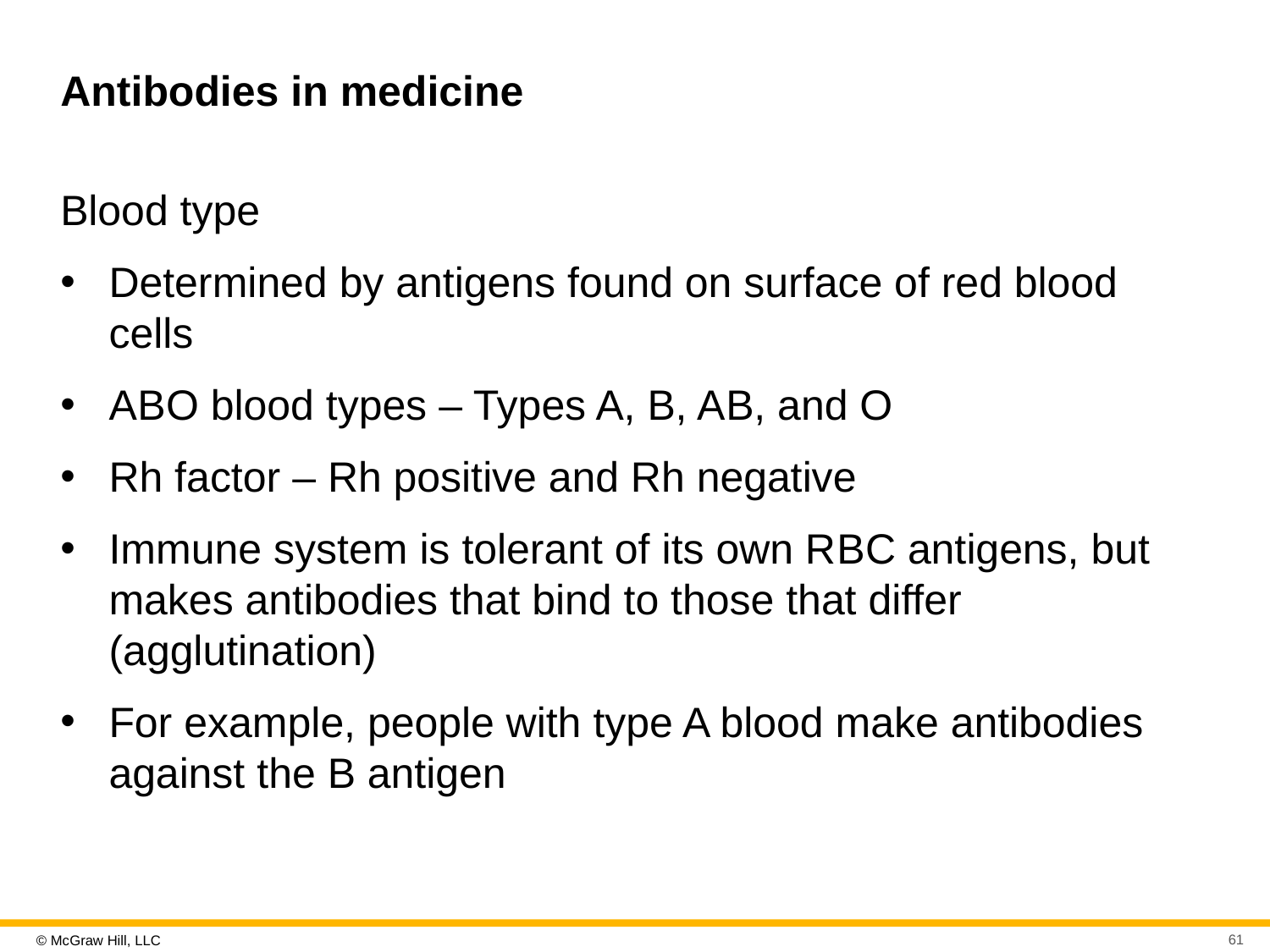

# Antibodies in medicine
Blood type
Determined by antigens found on surface of red blood cells
A B O blood types – Types A, B, A B, and O
Rh factor – Rh positive and Rh negative
Immune system is tolerant of its own R B C antigens, but makes antibodies that bind to those that differ (agglutination)
For example, people with type A blood make antibodies against the B antigen
61